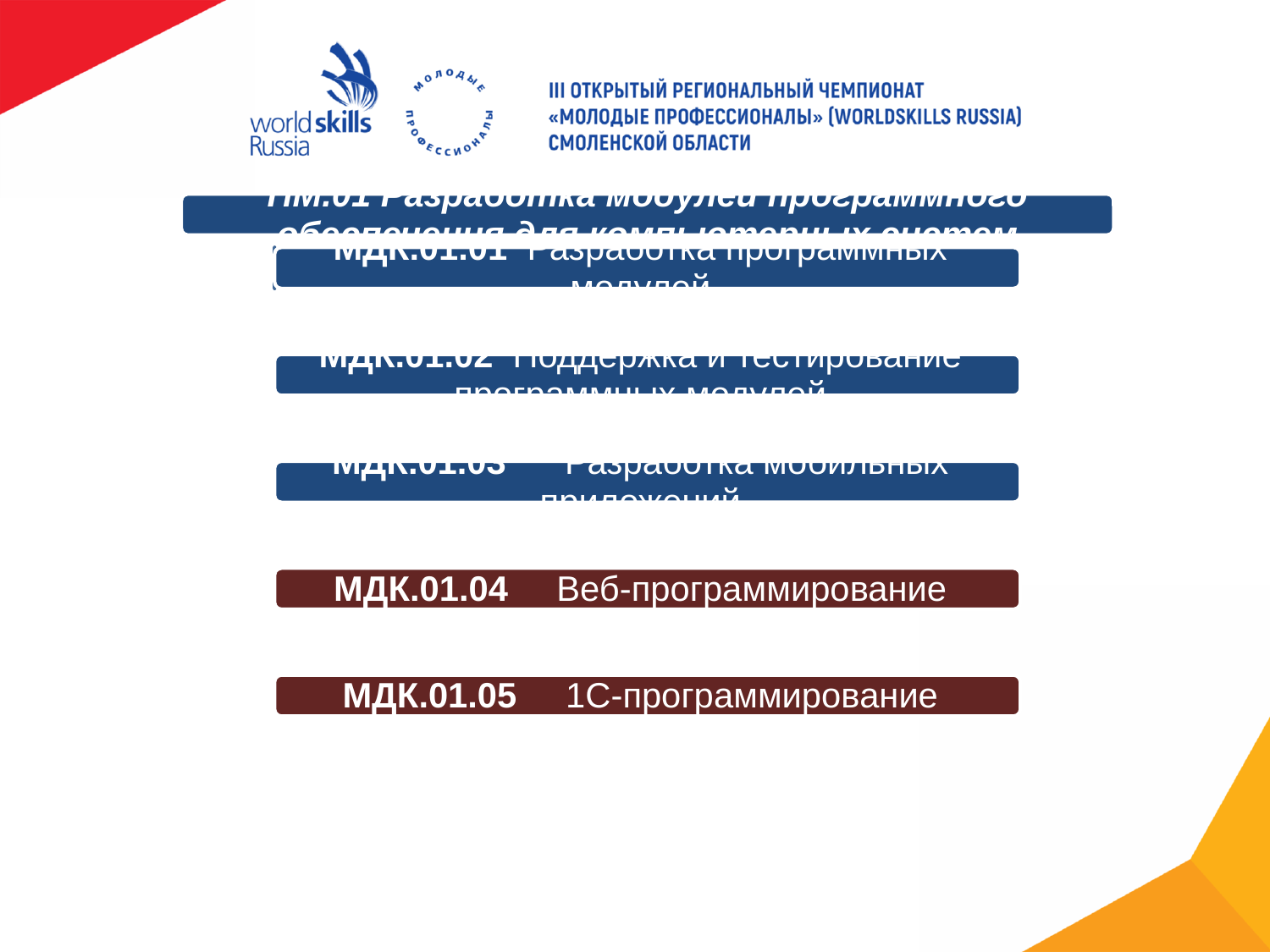

МДК.01.04     Веб-программирование
МДК.01.05     1С-программирование
МДК.01.03      Разработка мобильных приложений
МДК.01.02  Поддержка и тестирование программных модулей